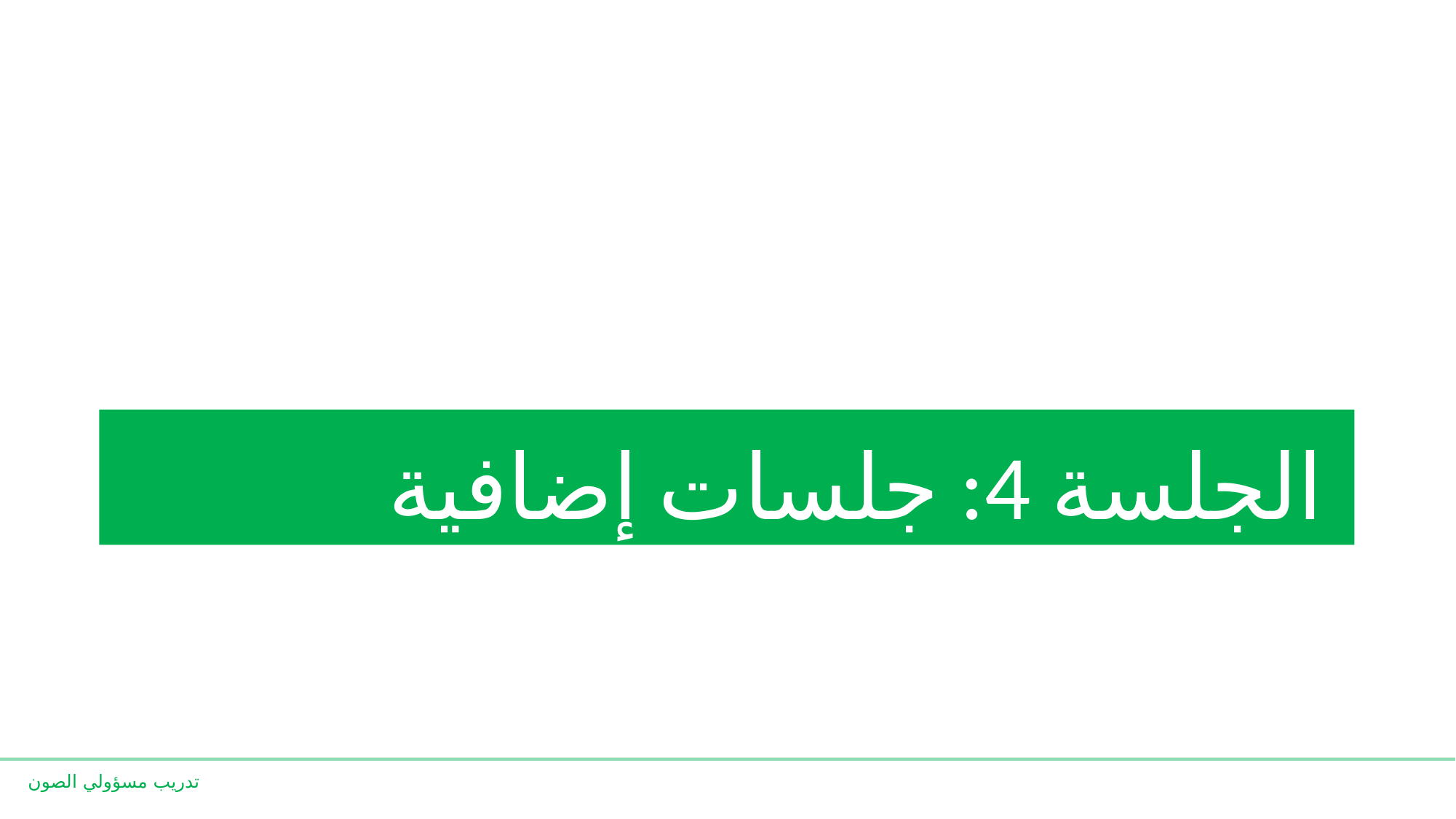

# الجلسة 4: جلسات إضافية

تدريب مسؤولي الصون